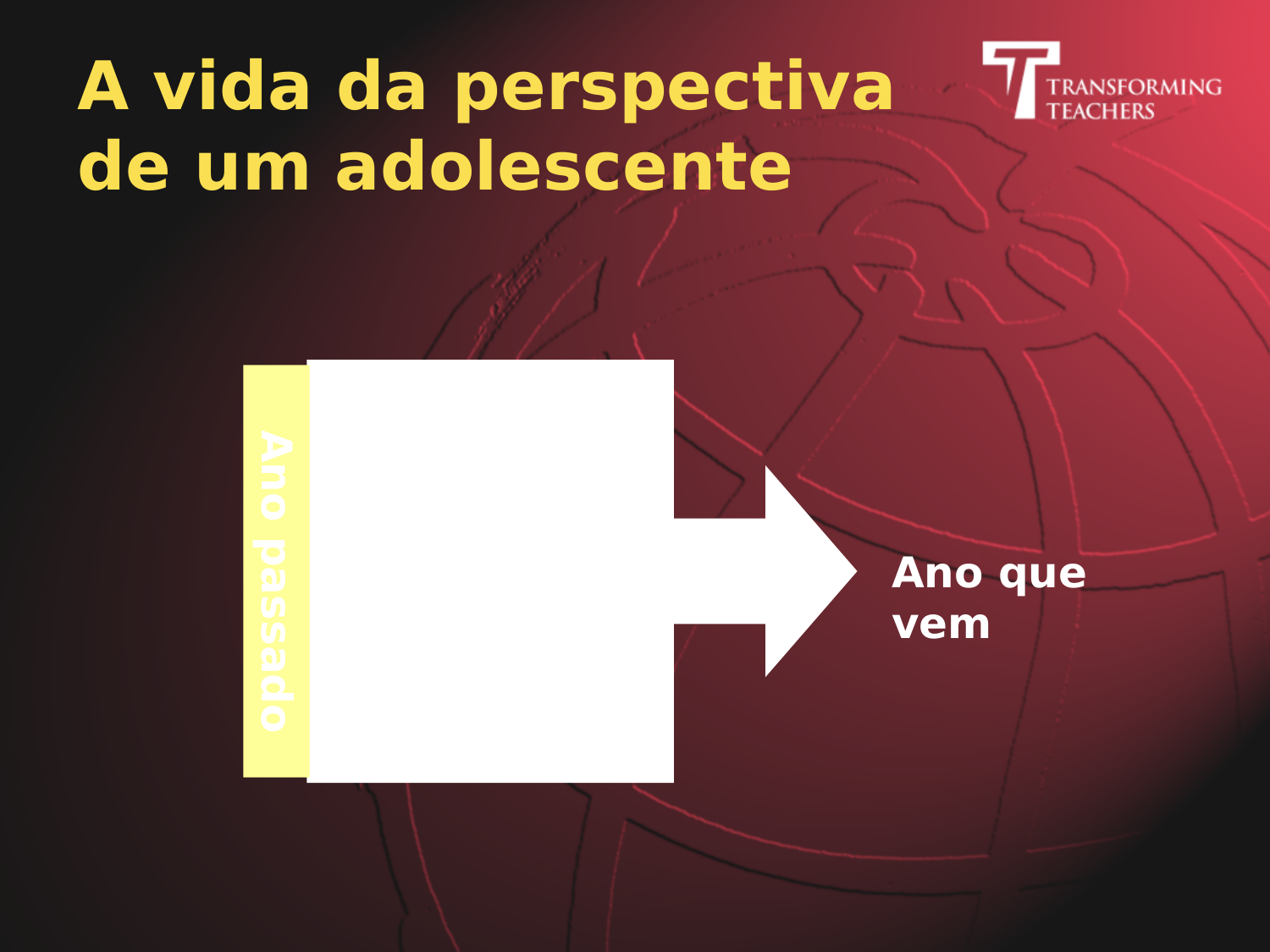

# A vida da perspectiva de um adolescente

Ano passado
Este ano
Ano que vem